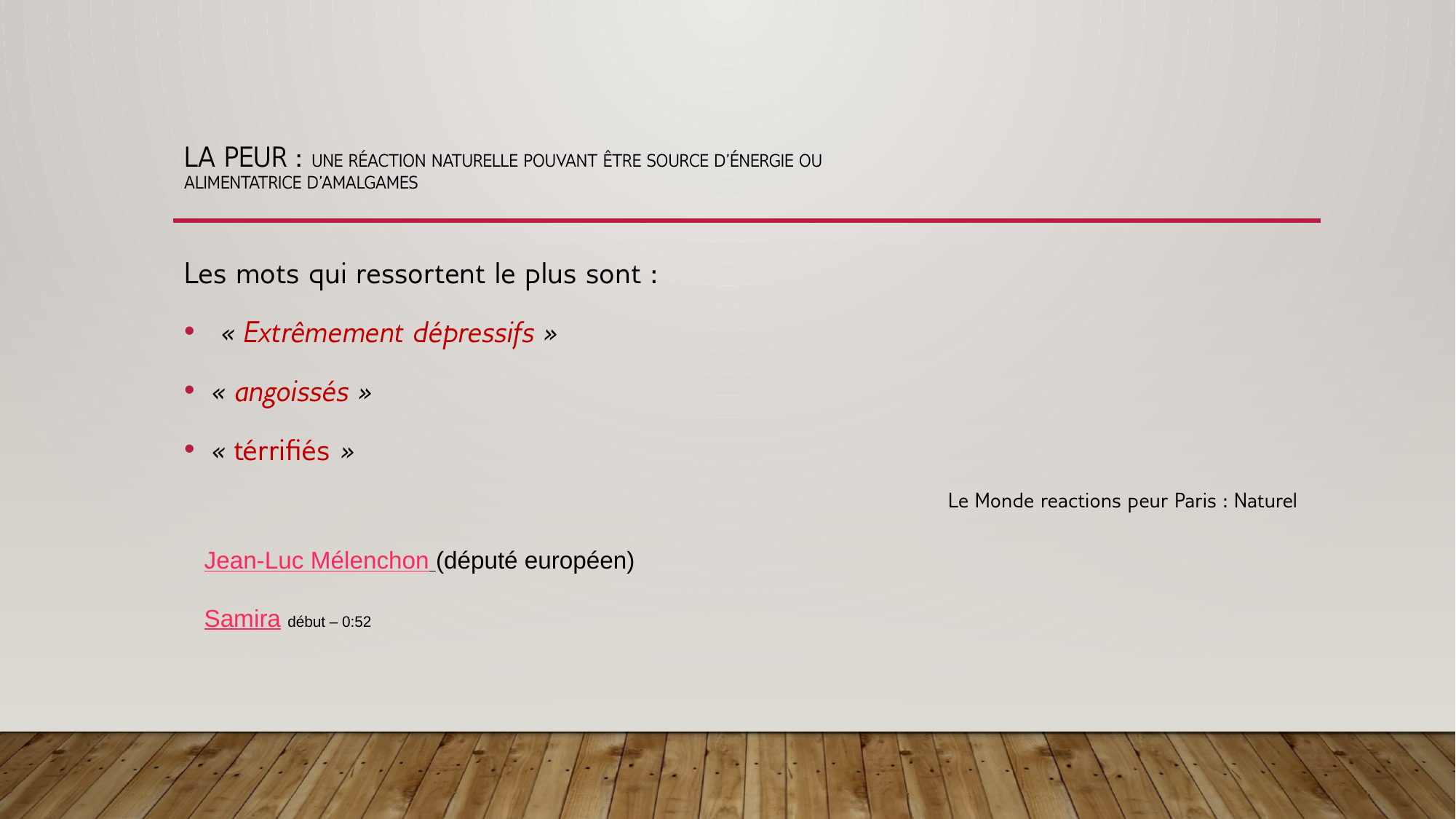

# La peur : une réaction naturelle pouvant être source d’énergie ou alimentatrice d’amalgames
Les mots qui ressortent le plus sont :
 « Extrêmement dépressifs »
« angoissés »
« térrifiés »
							Le Monde reactions peur Paris : Naturel

Jean-Luc Mélenchon (député européen)

Samira début – 0:52